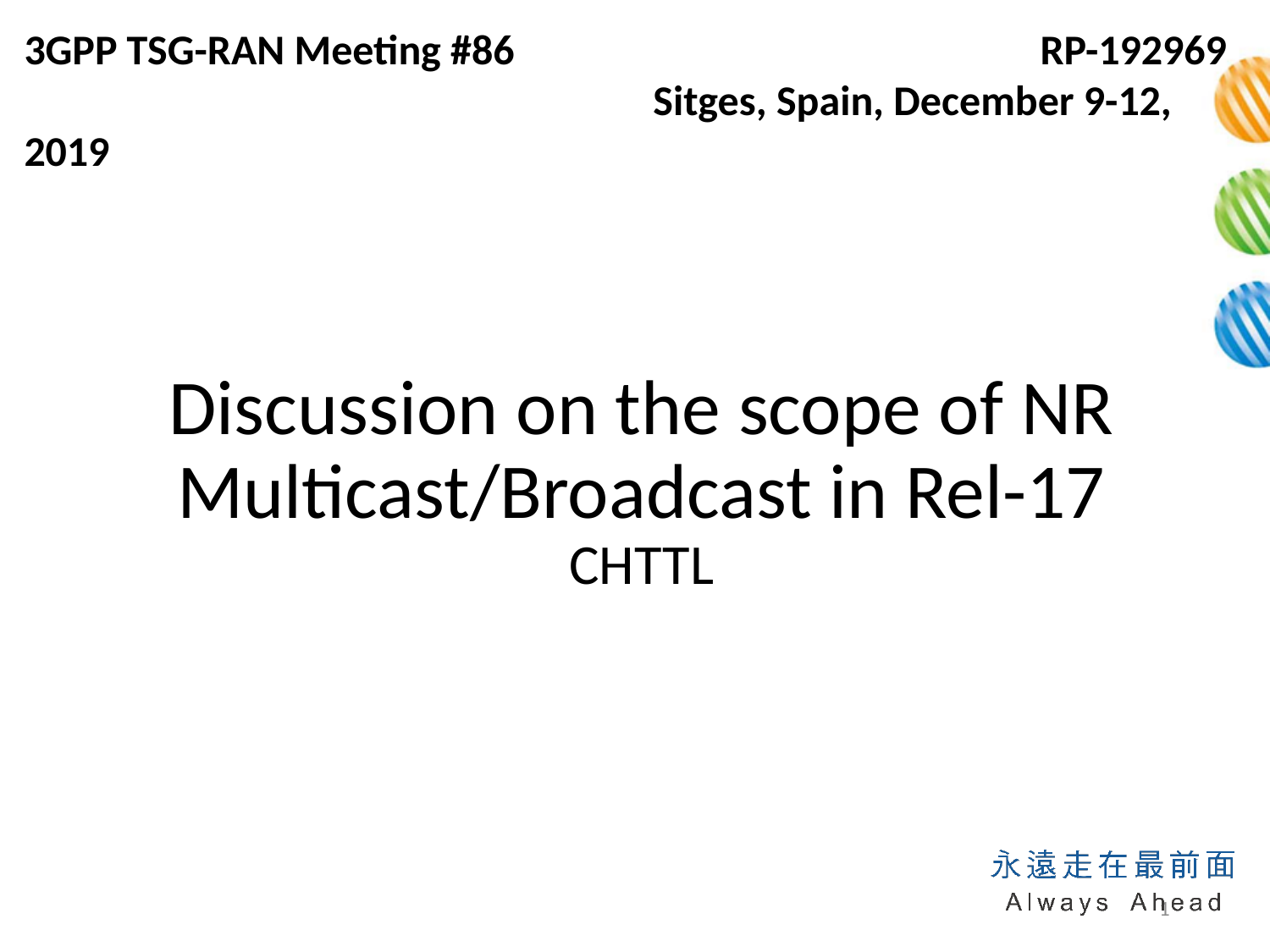

3GPP TSG-RAN Meeting #86 		             	             		RP-192969                                                                     Sitges, Spain, December 9-12, 2019
# Discussion on the scope of NR Multicast/Broadcast in Rel-17 CHTTL
1